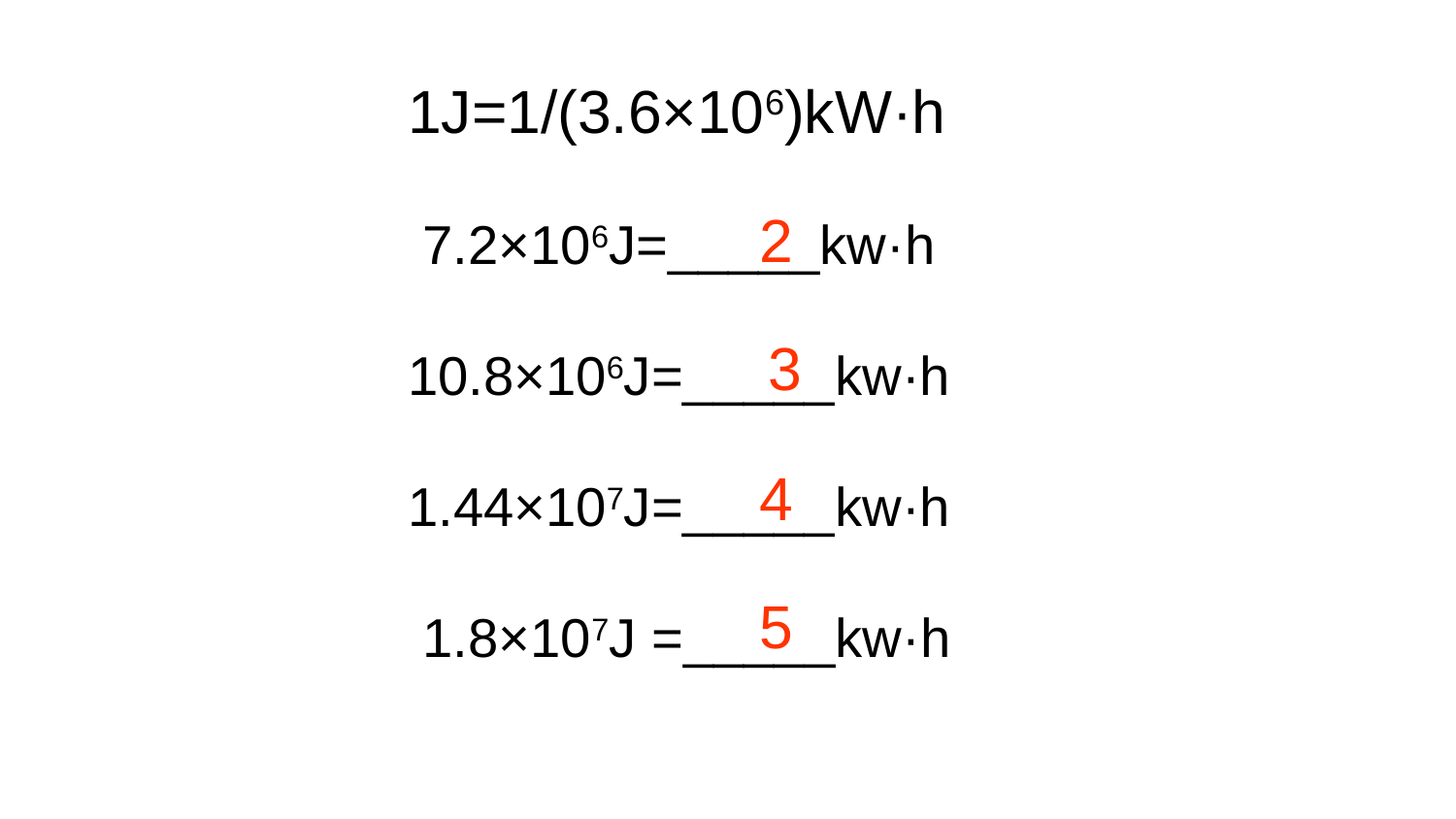

1J=1/(3.6×106)kW·h
2
  7.2×106J=_____kw·h

10.8×106J=_____kw·h

1.44×107J=_____kw·h

 1.8×107J =_____kw·h

3
4
5